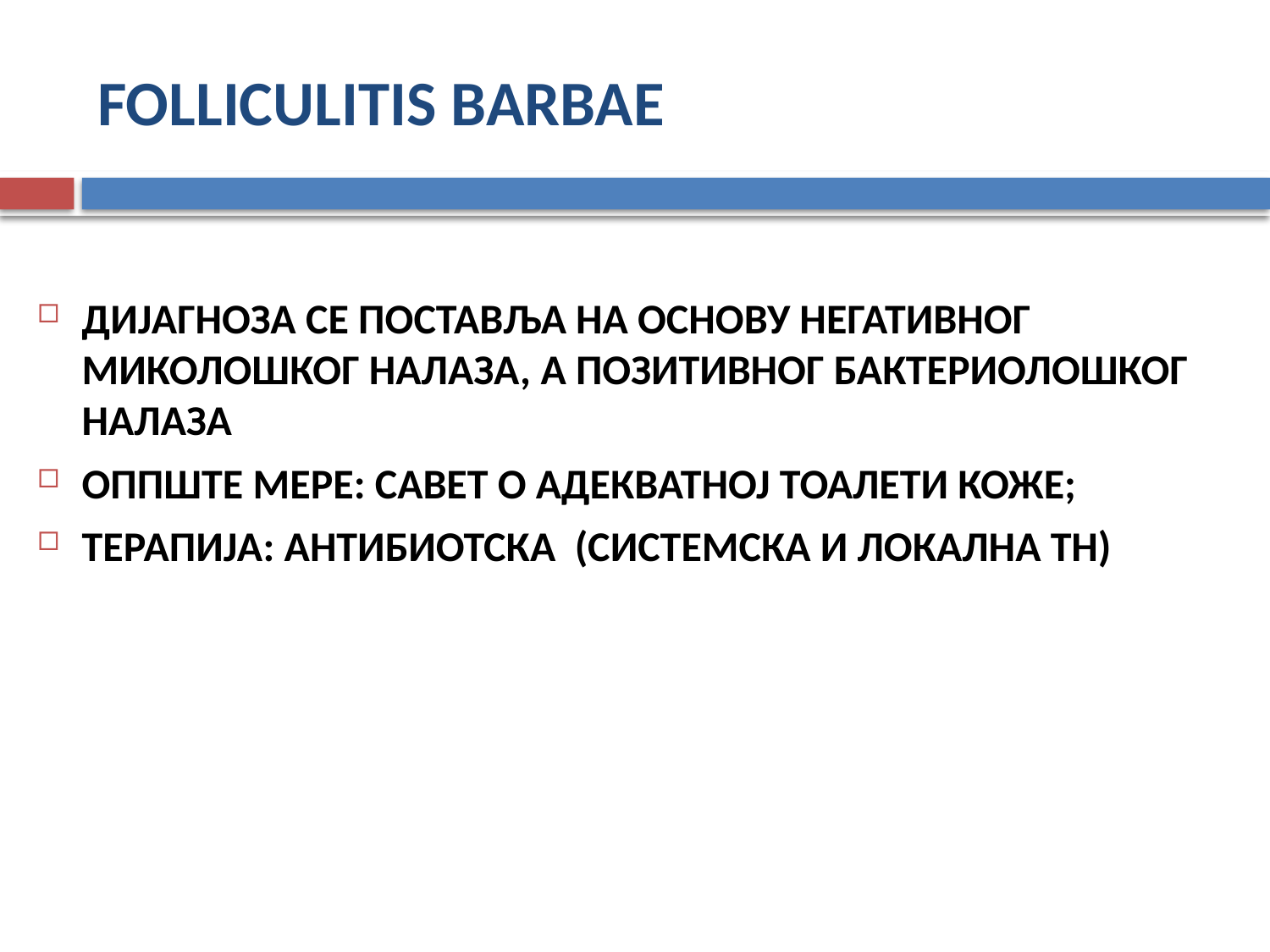

# FOLLICULITIS BARBAE

ДИЈАГНОЗА СЕ ПОСТАВЉА НА ОСНОВУ НЕГАТИВНОГ МИКОЛОШКОГ НАЛАЗА, А ПОЗИТИВНОГ БАКТЕРИОЛОШКОГ НАЛАЗА
ОППШТЕ МЕРЕ: САВЕТ О АДЕКВАТНОЈ ТОАЛЕТИ КОЖЕ;
ТЕРАПИЈА: АНТИБИОТСКА  (СИСТЕМСКА И ЛОКАЛНА TH)